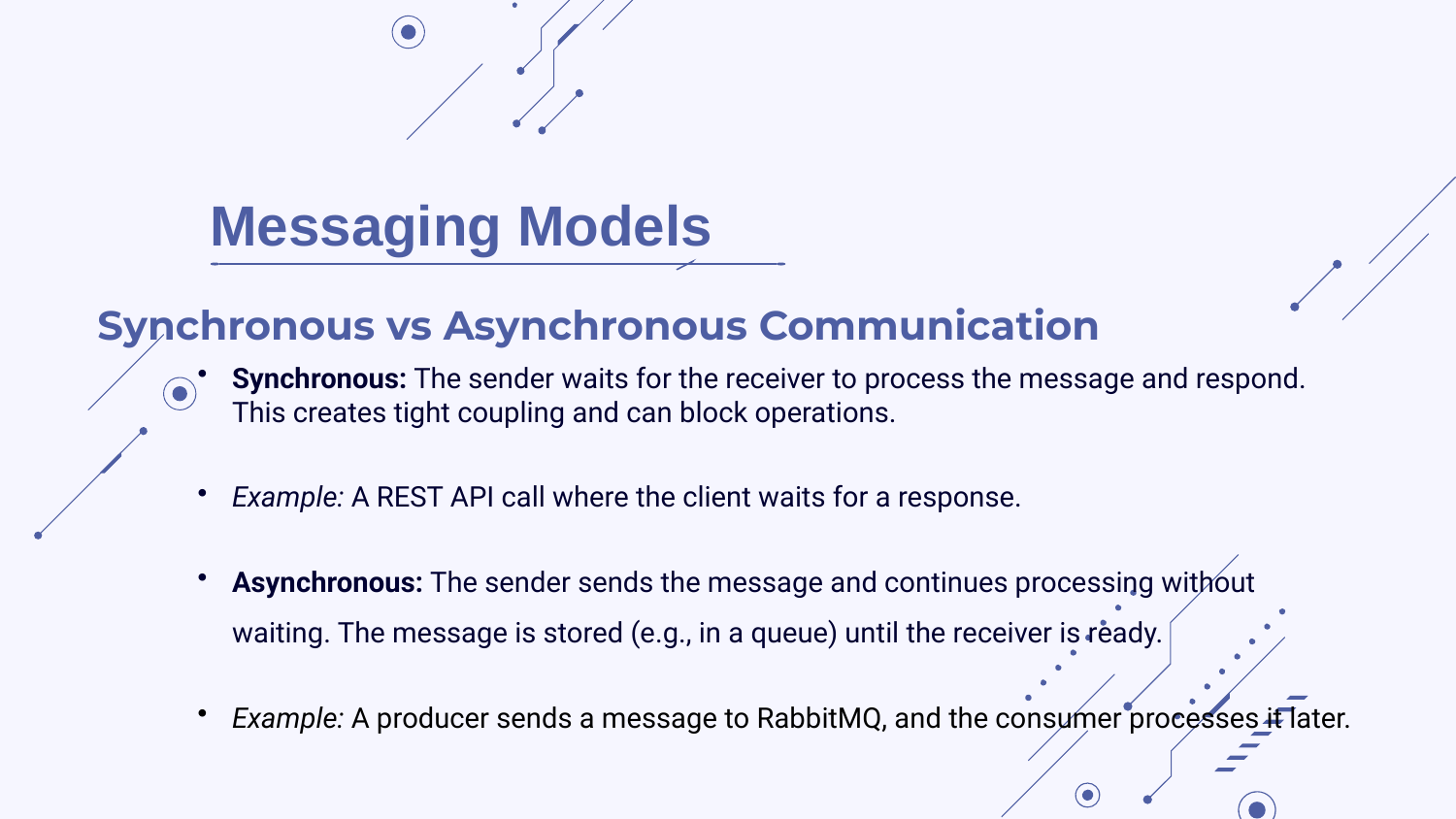

Messaging Models

# Synchronous vs Asynchronous Communication

Synchronous: The sender waits for the receiver to process the message and respond. This creates tight coupling and can block operations.

Example: A REST API call where the client waits for a response.

Asynchronous: The sender sends the message and continues processing without waiting. The message is stored (e.g., in a queue) until the receiver is ready.

Example: A producer sends a message to RabbitMQ, and the consumer processes it later.